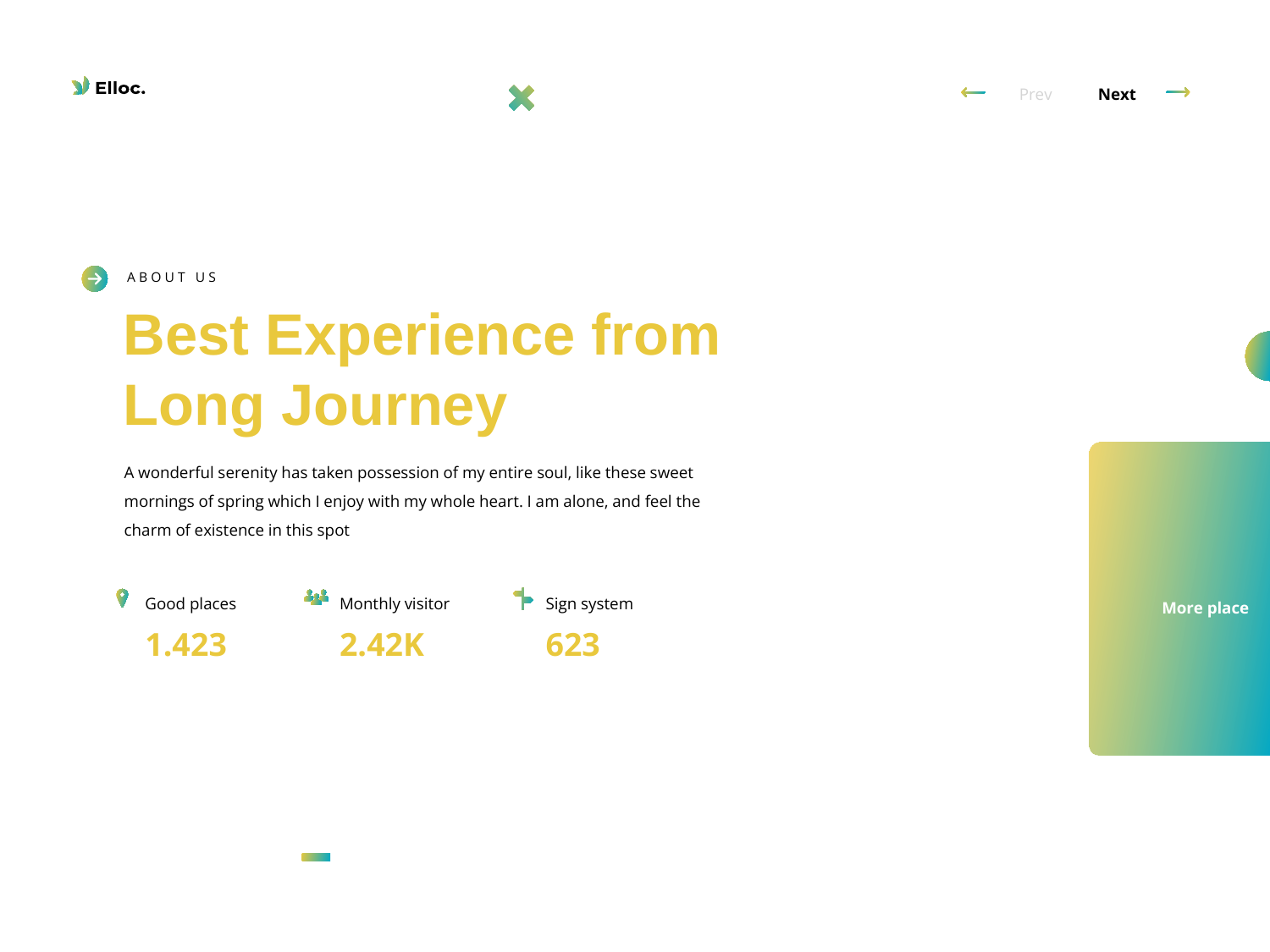

Prev
Next

A B O U T   U S
Best Experience from
Long Journey

A wonderful serenity has taken possession of my entire soul, like these sweet mornings of spring which I enjoy with my whole heart. I am alone, and feel the charm of existence in this spot
Good places
Monthly visitor
Sign system
More place

1.423
2.42K
623